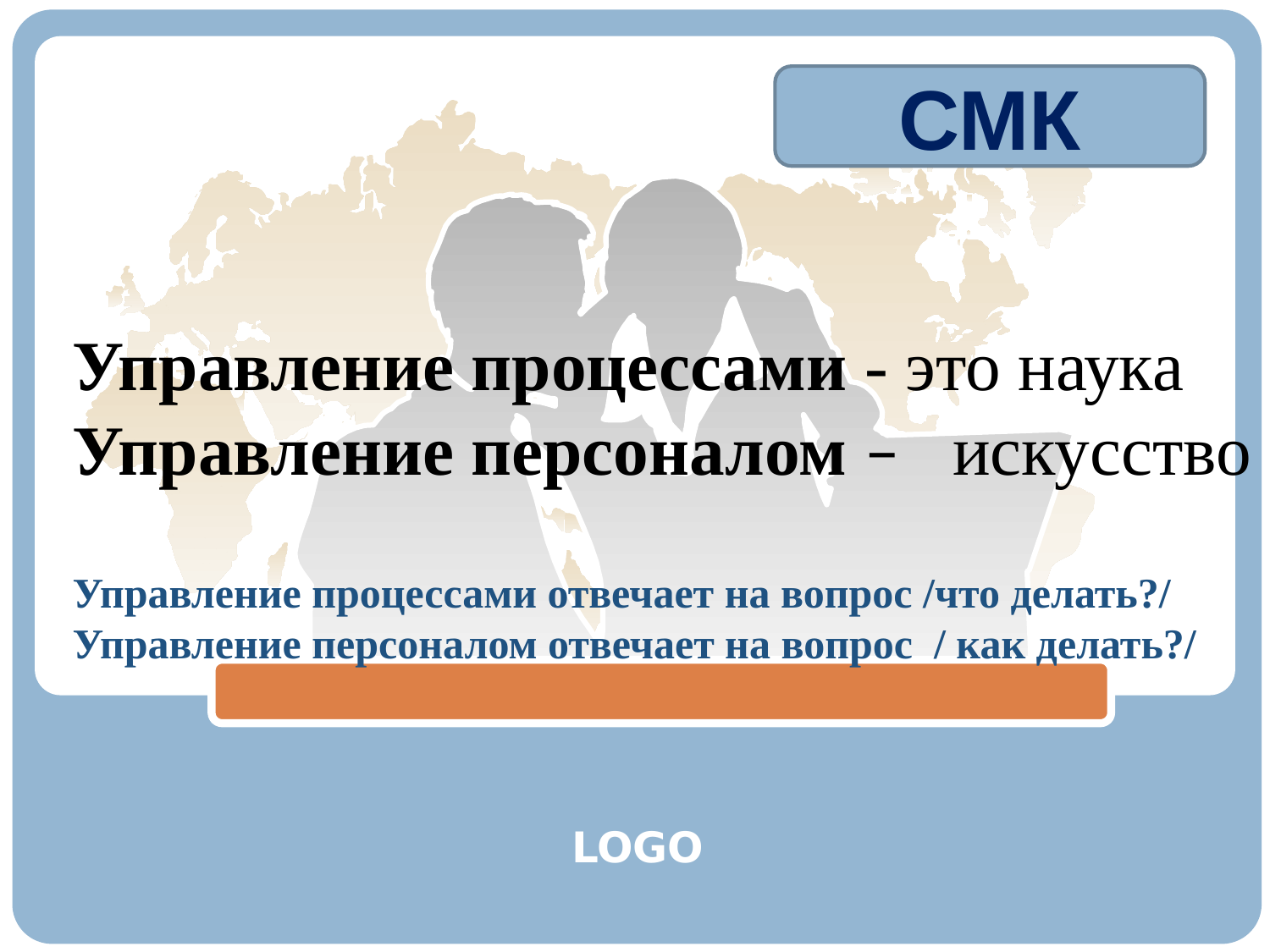

СМК
Управление процессами - это наука
Управление персоналом –   искусство

Управление процессами отвечает на вопрос /что делать?/
Управление персоналом отвечает на вопрос  / как делать?/